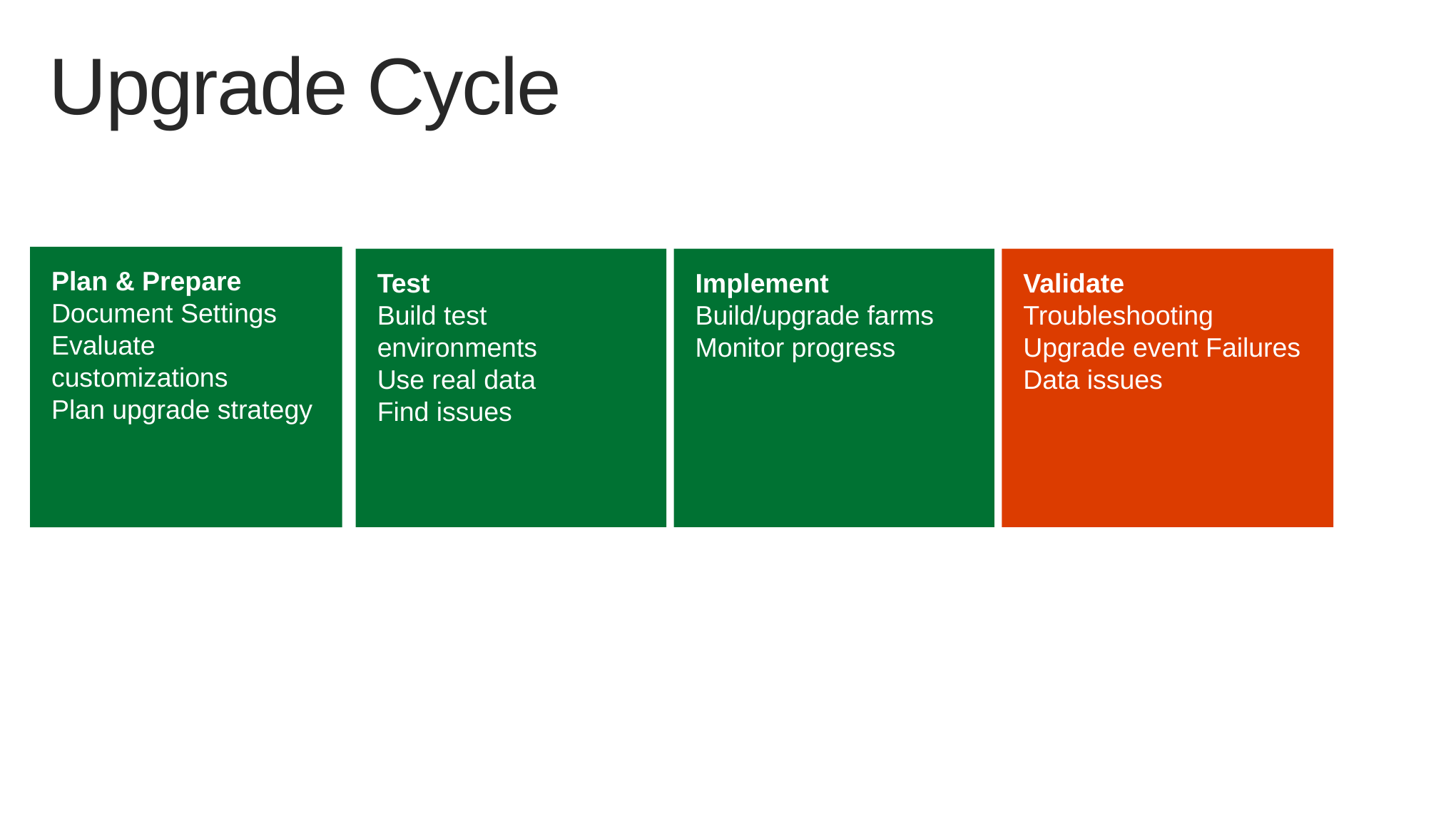

# Upgrade Cycle

Plan & Prepare
Document Settings
Evaluate customizations
Plan upgrade strategy

Test
Build test environments
Use real data
Find issues

Implement
Build/upgrade farms
Monitor progress
Validate
Troubleshooting
Upgrade event Failures
Data issues